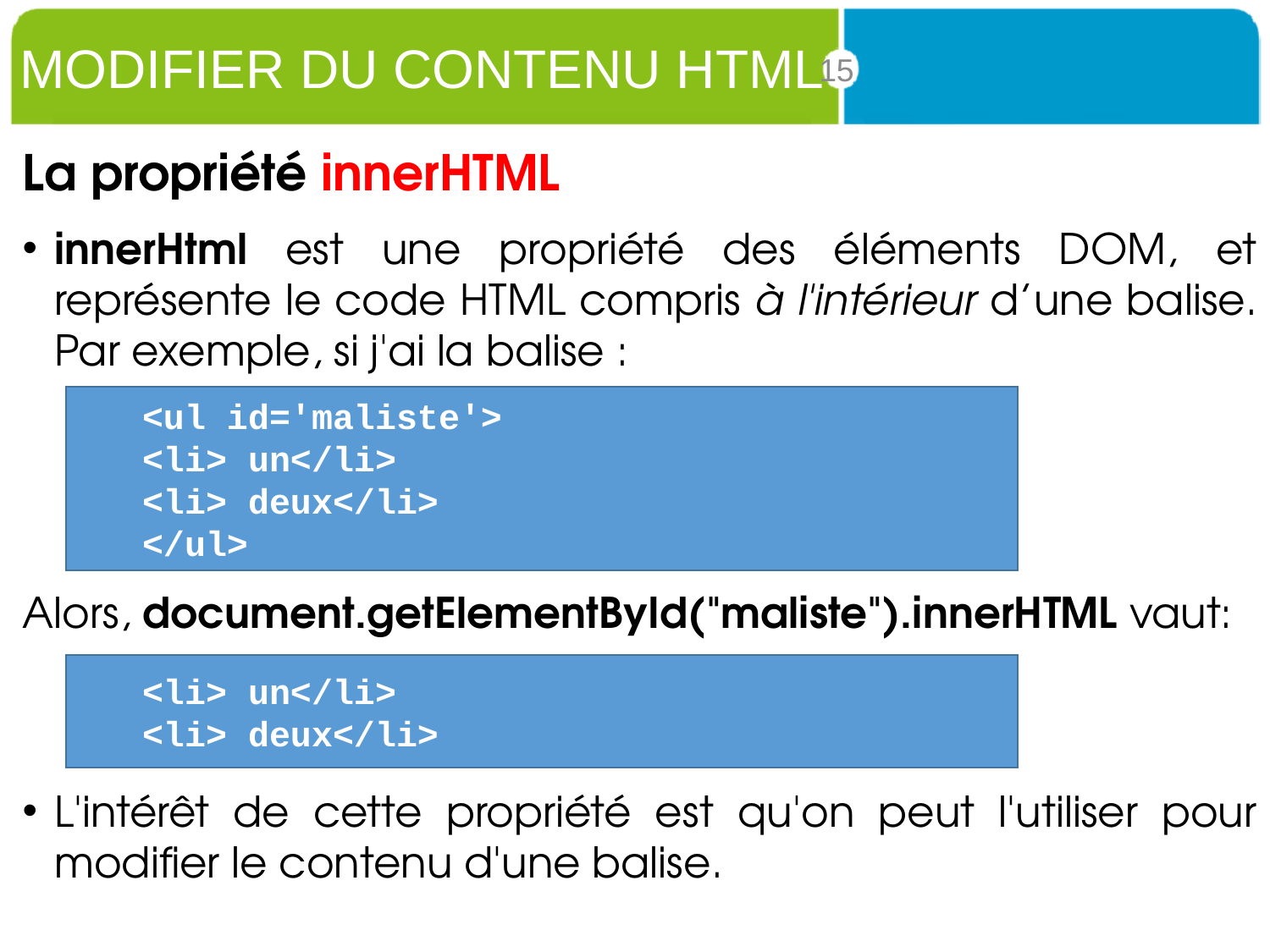

# MODIFIER DU CONTENU HTML
15
La propriété innerHTML
innerHtml est une propriété des éléments DOM, et représente le code HTML compris à l'intérieur d’une balise. Par exemple, si j'ai la balise :

Alors, document.getElementById("maliste").innerHTML vaut:

L'intérêt de cette propriété est qu'on peut l'utiliser pour modifier le contenu d'une balise.

<ul id='maliste'>
<li> un</li>
<li> deux</li>
</ul>
<li> un</li>
<li> deux</li>